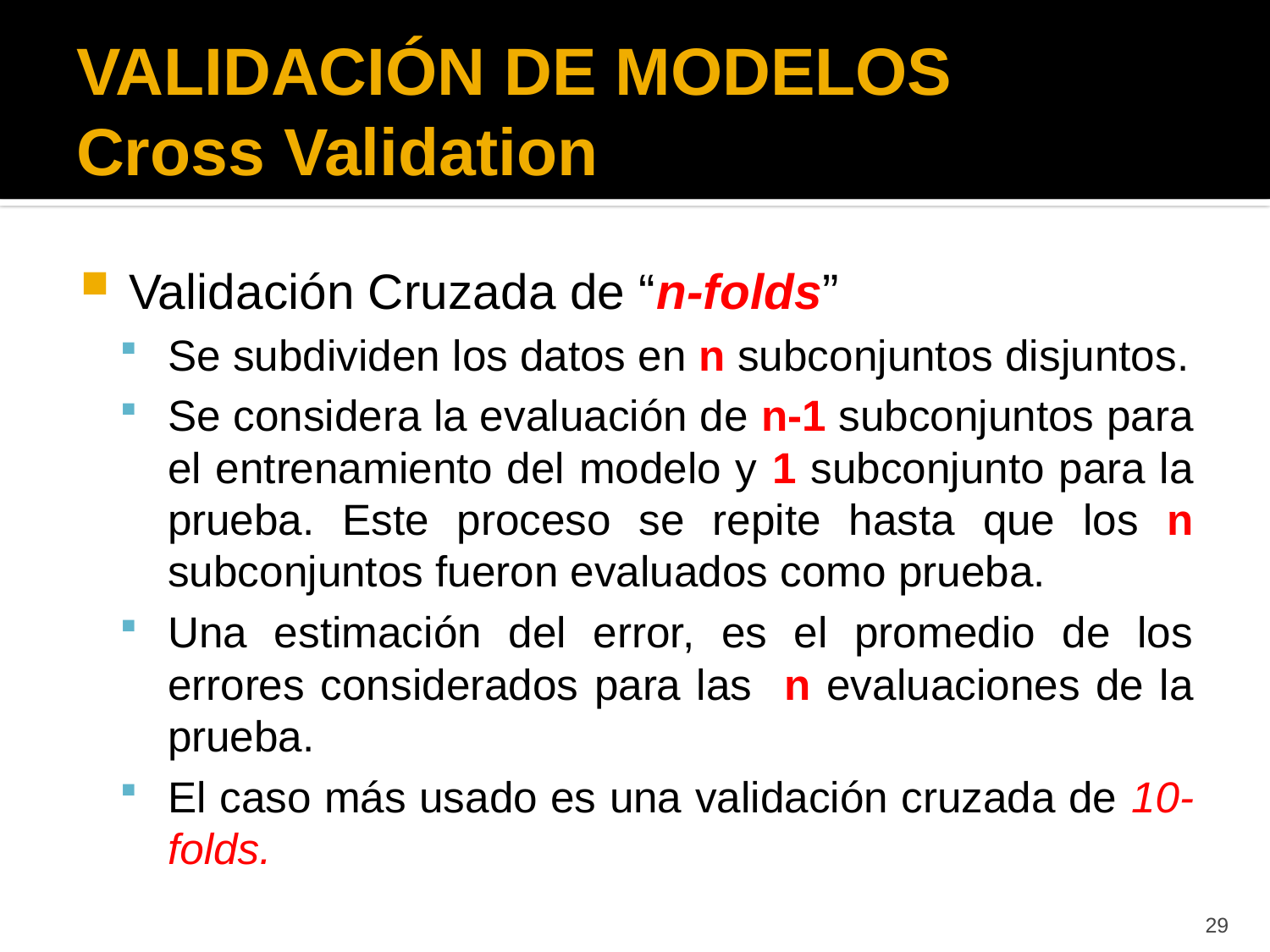

# VALIDACIÓN DE MODELOS Cross Validation
Validación Cruzada de “n-folds”
Se subdividen los datos en n subconjuntos disjuntos.
Se considera la evaluación de n-1 subconjuntos para el entrenamiento del modelo y 1 subconjunto para la prueba. Este proceso se repite hasta que los n subconjuntos fueron evaluados como prueba.
Una estimación del error, es el promedio de los errores considerados para las  n evaluaciones de la prueba.
El caso más usado es una validación cruzada de 10-folds.
29